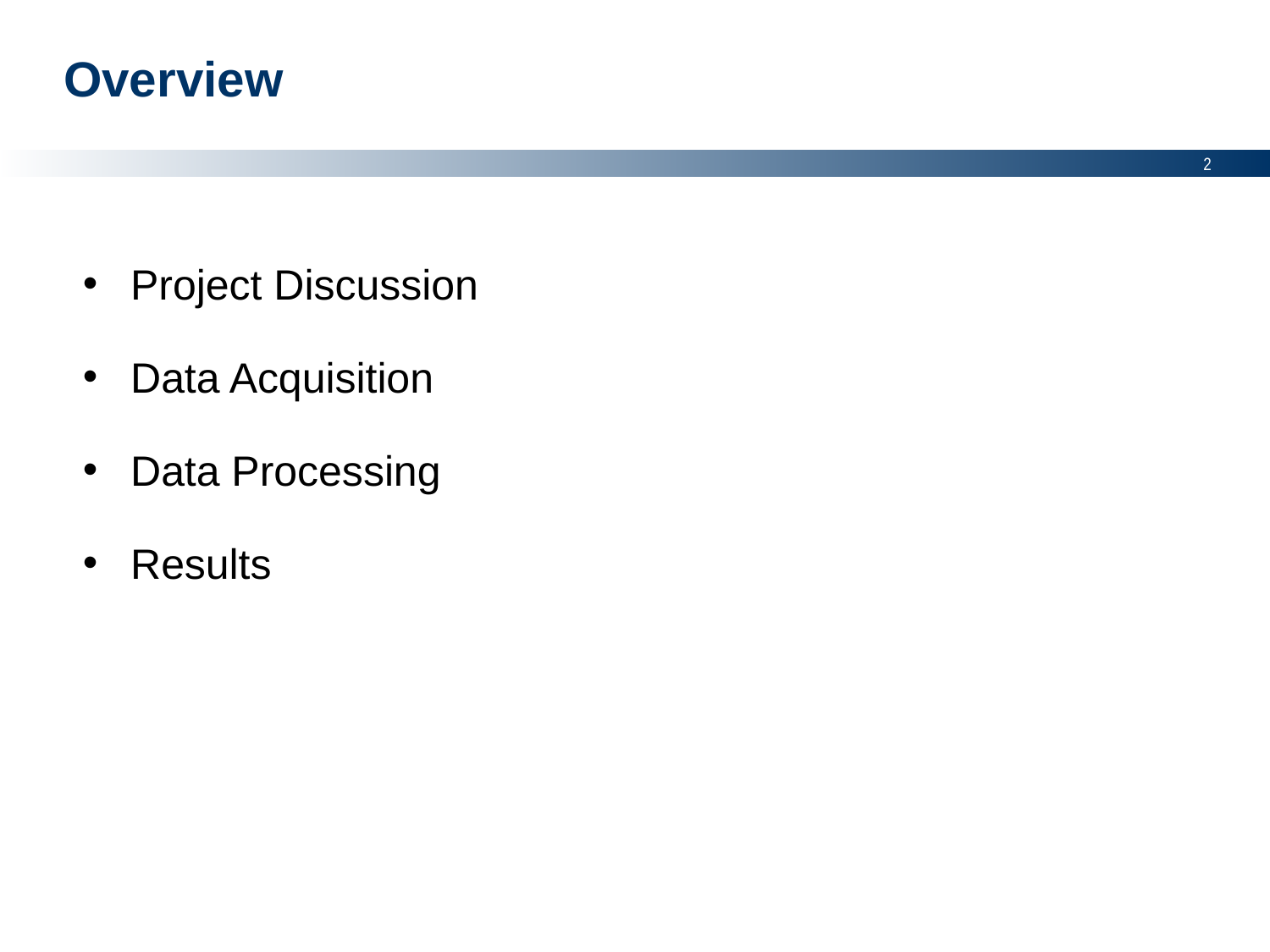

Overview
Project Discussion
Data Acquisition
Data Processing
Results